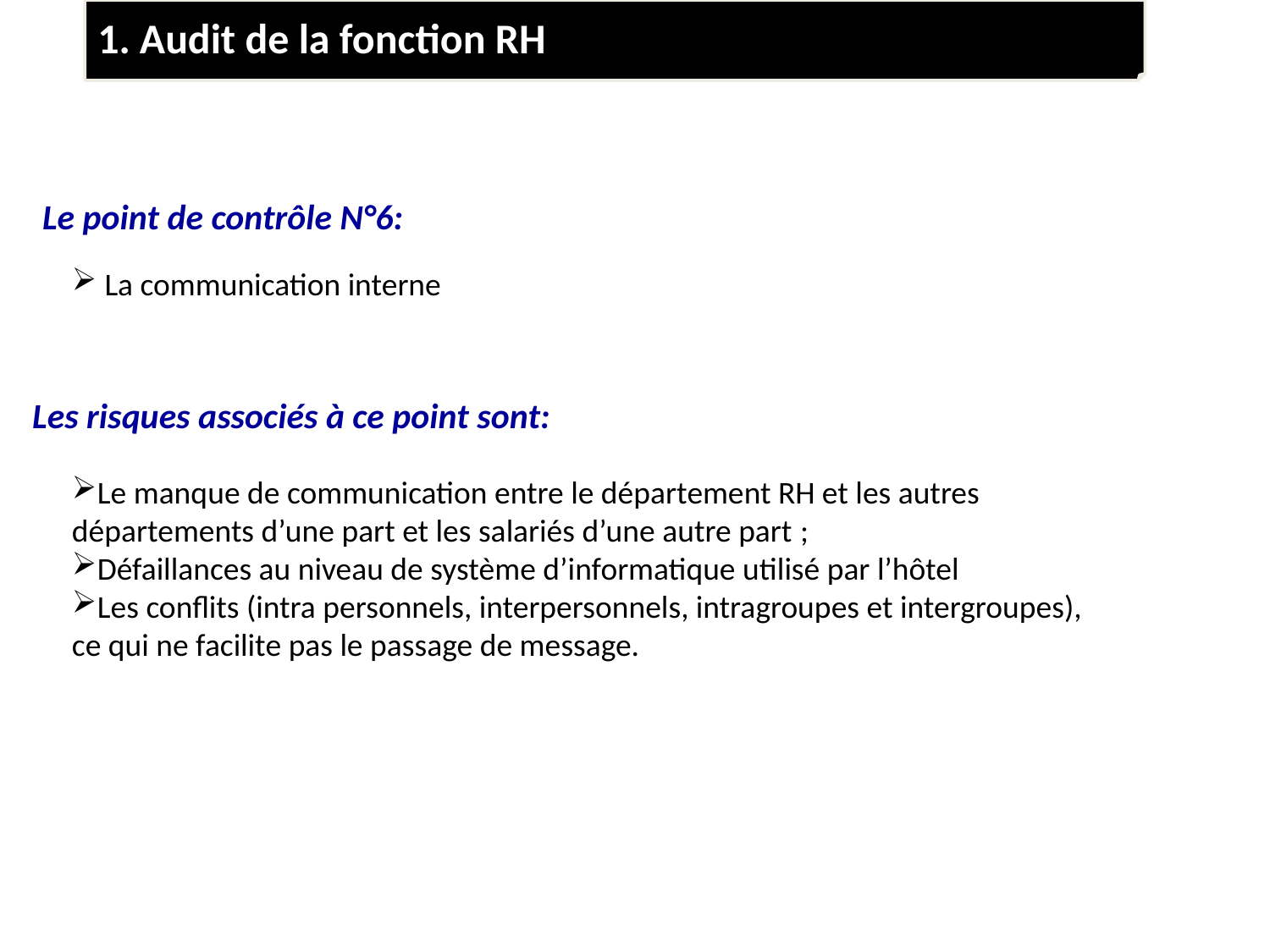

1. Audit de la fonction RH
Le point de contrôle N°6:
 La communication interne
Les risques associés à ce point sont:
Le manque de communication entre le département RH et les autres départements d’une part et les salariés d’une autre part ;
Défaillances au niveau de système d’informatique utilisé par l’hôtel
Les conflits (intra personnels, interpersonnels, intragroupes et intergroupes), ce qui ne facilite pas le passage de message.